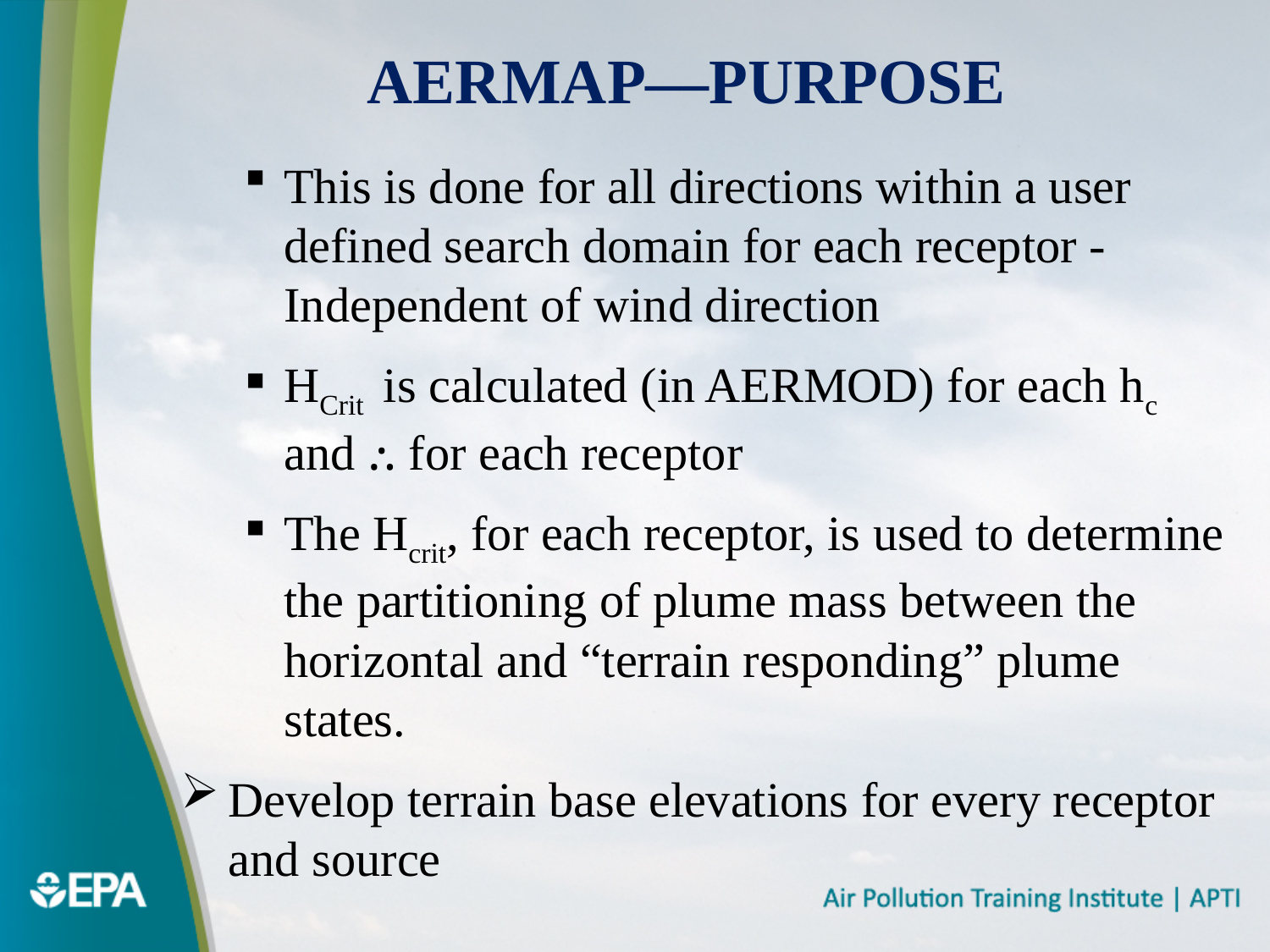

# AERMAP—Purpose
This is done for all directions within a user defined search domain for each receptor - Independent of wind direction
HCrit  is calculated (in AERMOD) for each hc  and ⸫ for each receptor
The Hcrit, for each receptor, is used to determine the partitioning of plume mass between the horizontal and “terrain responding” plume states.
Develop terrain base elevations for every receptor and source